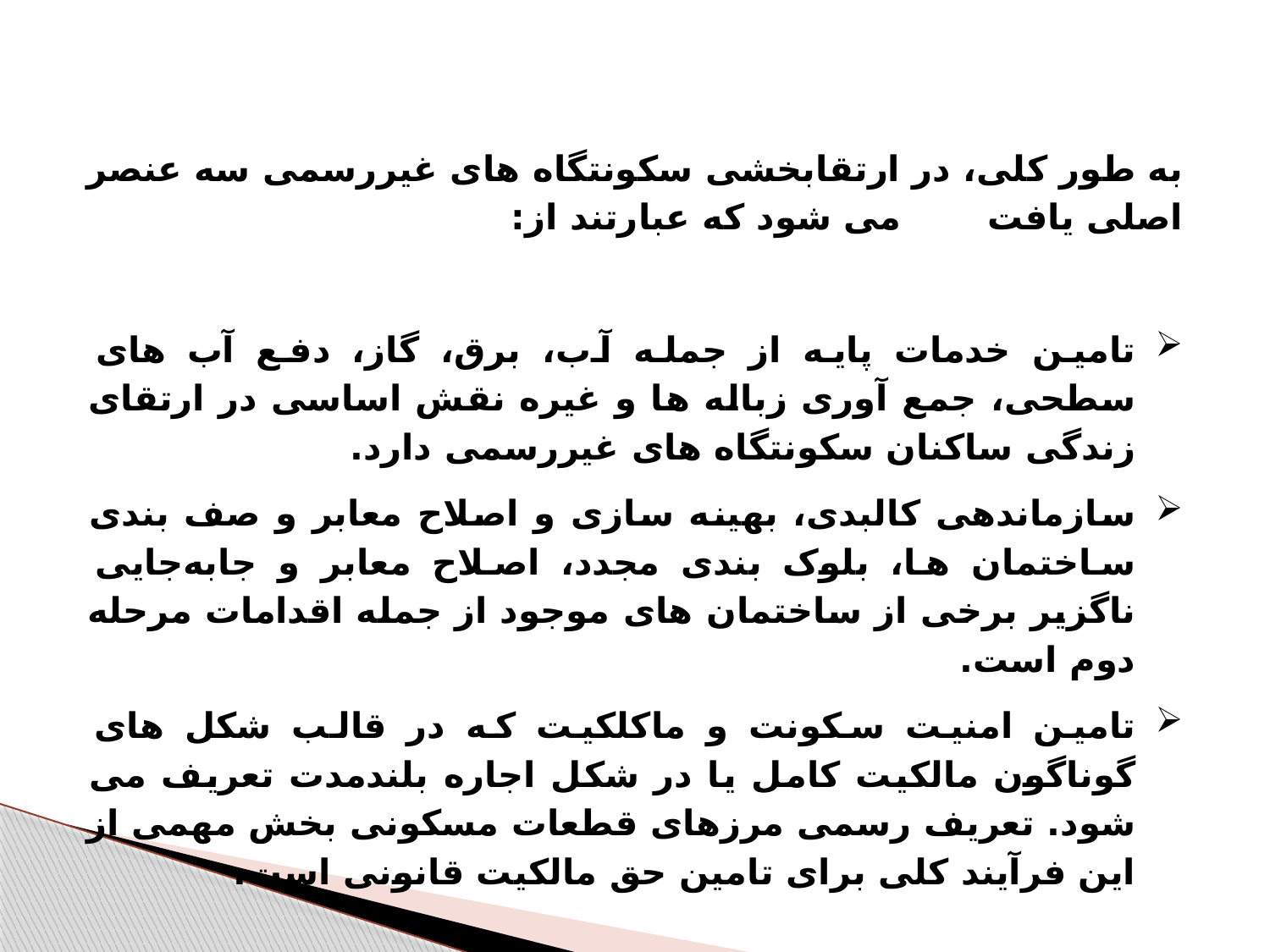

به طور کلی، در ارتقابخشی سکونتگاه های غیررسمی سه عنصر اصلی یافت       می شود که عبارتند از:

تامین خدمات پایه از جمله آب، برق، گاز، دفع آب های سطحی، جمع آوری زباله ها و غیره نقش اساسی در ارتقای زندگی ساکنان سکونتگاه های غیررسمی دارد.
سازماندهی کالبدی، بهینه سازی و اصلاح معابر و صف بندی ساختمان ها، بلوک بندی مجدد، اصلاح معابر و جابه‌جایی ناگزیر برخی از ساختمان های موجود از جمله اقدامات مرحله دوم است.
تامین امنیت سکونت و ماکلکیت که در قالب شکل های گوناگون مالکیت کامل یا در شکل اجاره بلندمدت تعریف می شود. تعریف رسمی مرزهای قطعات مسکونی بخش مهمی از این فرآیند کلی برای تامین حق مالکیت قانونی است.